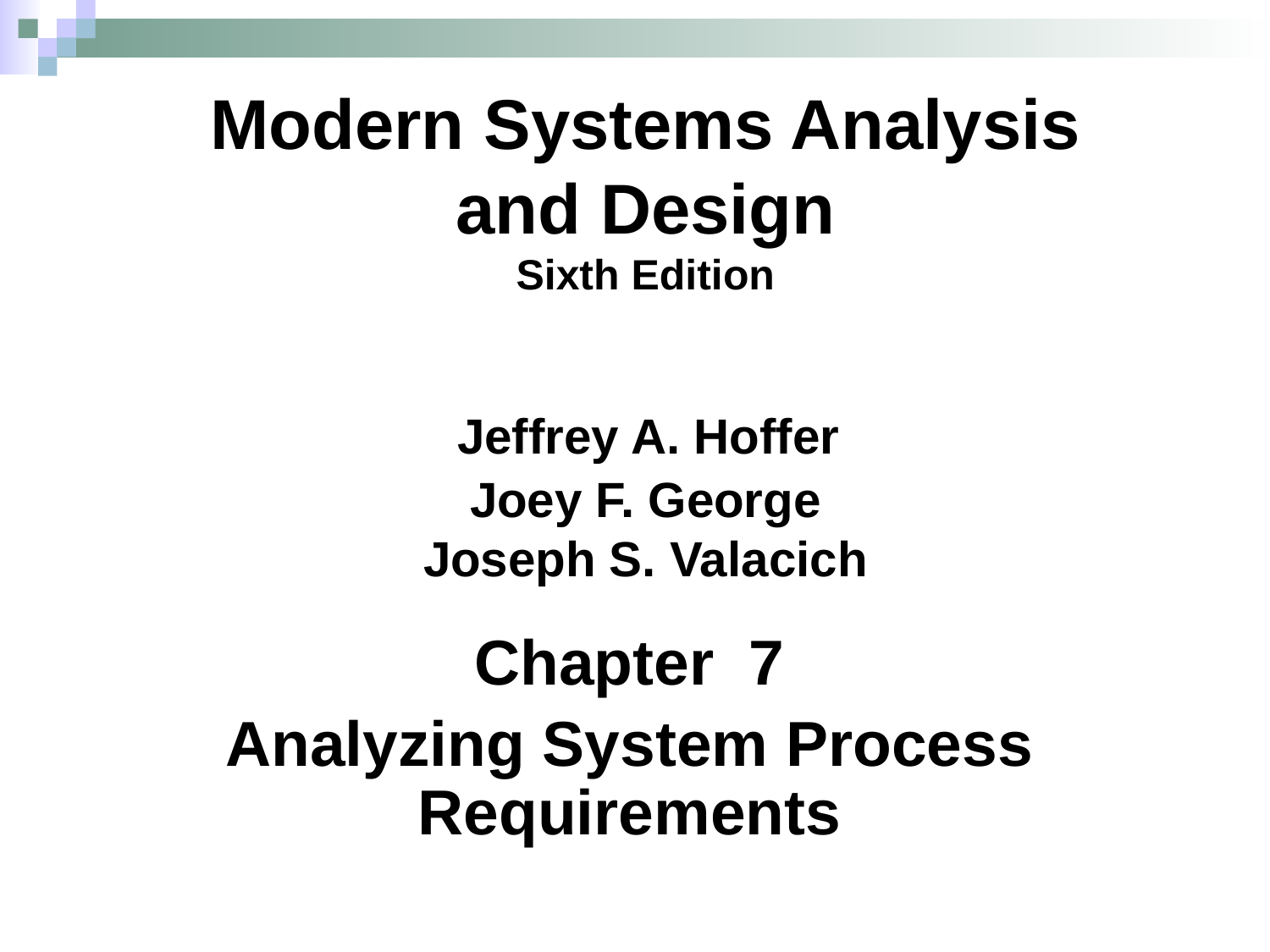

Modern Systems Analysis
and Design
Sixth Edition
 Jeffrey A. Hoffer
Joey F. George
Joseph S. Valacich
Chapter  7
Analyzing System Process Requirements